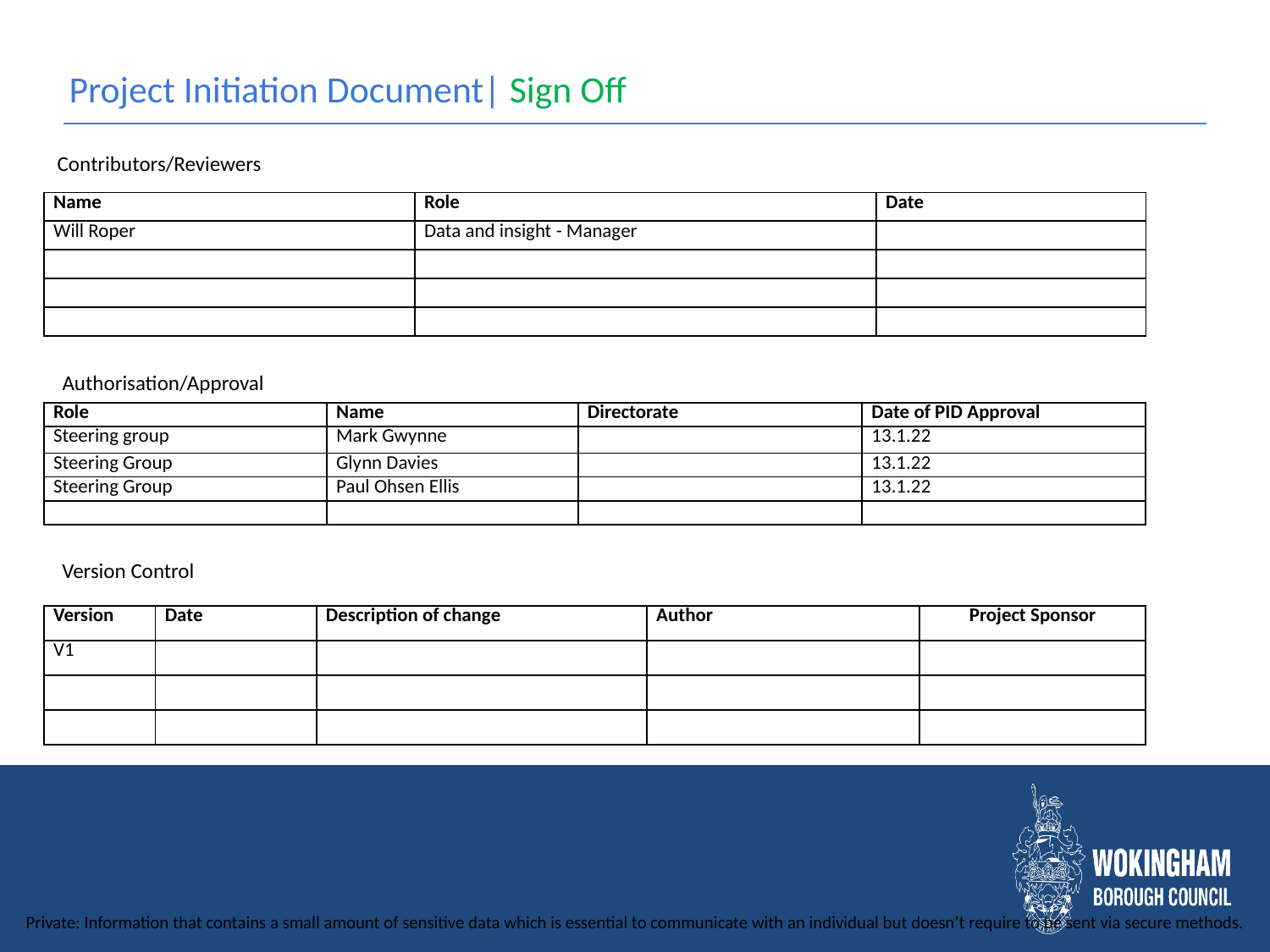

Project Initiation Document| Sign Off
Contributors/Reviewers
| Name | Role | Date |
| --- | --- | --- |
| Will Roper | Data and insight - Manager |  |
|  |  |  |
|  |  |  |
|  |  |  |
Authorisation/Approval
| Role | Name | Directorate | Date of PID Approval |
| --- | --- | --- | --- |
| Steering group | Mark Gwynne |  | 13.1.22 |
| Steering Group | Glynn Davies |  | 13.1.22 |
| Steering Group | Paul Ohsen Ellis |  | 13.1.22 |
|  |  |  |  |
Version Control
| Version | Date | Description of change | Author | Project Sponsor |
| --- | --- | --- | --- | --- |
| V1 |  |  |  |  |
|  |  |  |  |  |
|  |  |  |  |  |